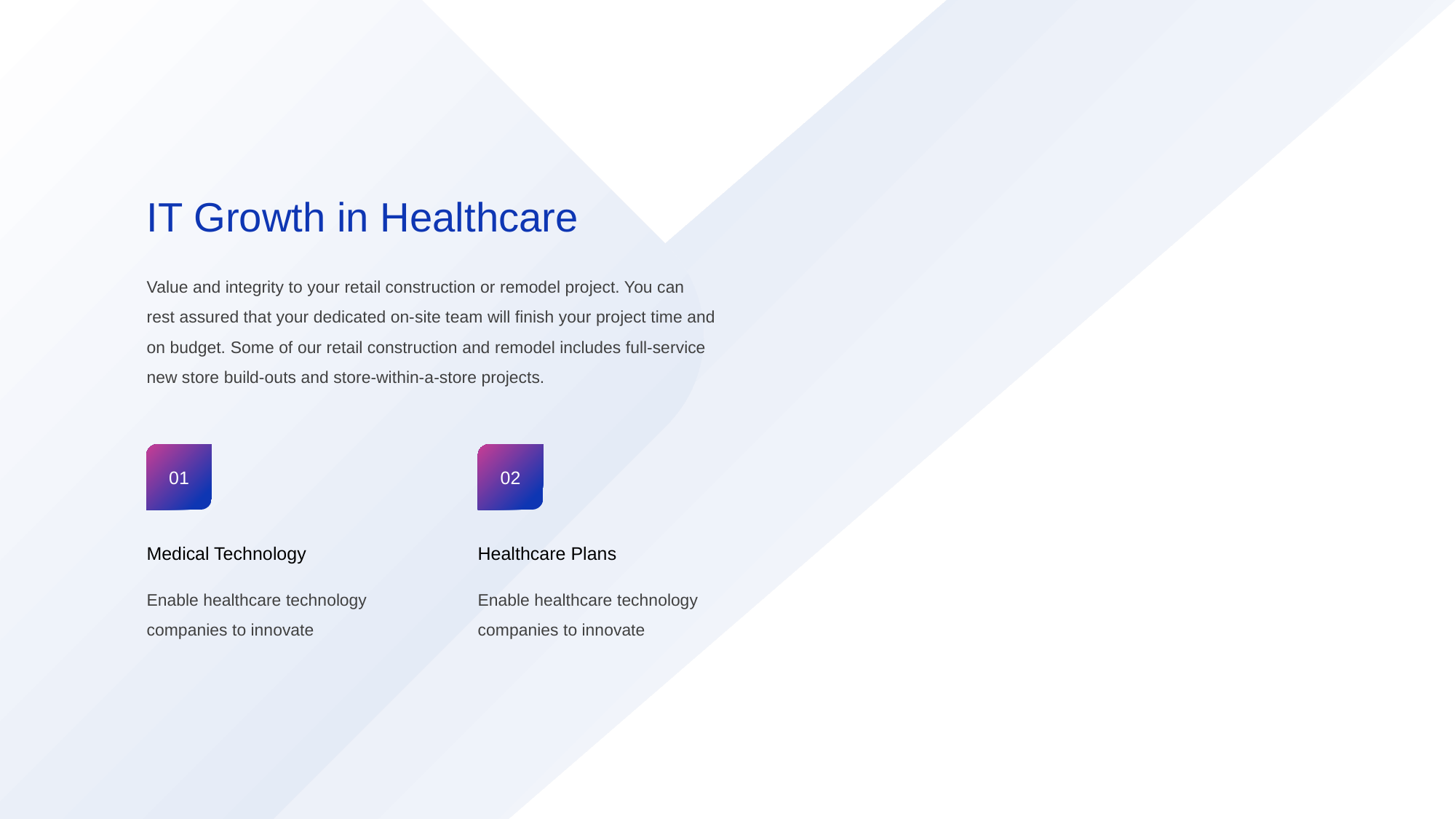

IT Growth in Healthcare
Value and integrity to your retail construction or remodel project. You can rest assured that your dedicated on-site team will finish your project time and on budget. Some of our retail construction and remodel includes full-service new store build-outs and store-within-a-store projects.
01
02
Medical Technology
Healthcare Plans
Enable healthcare technology companies to innovate
Enable healthcare technology companies to innovate